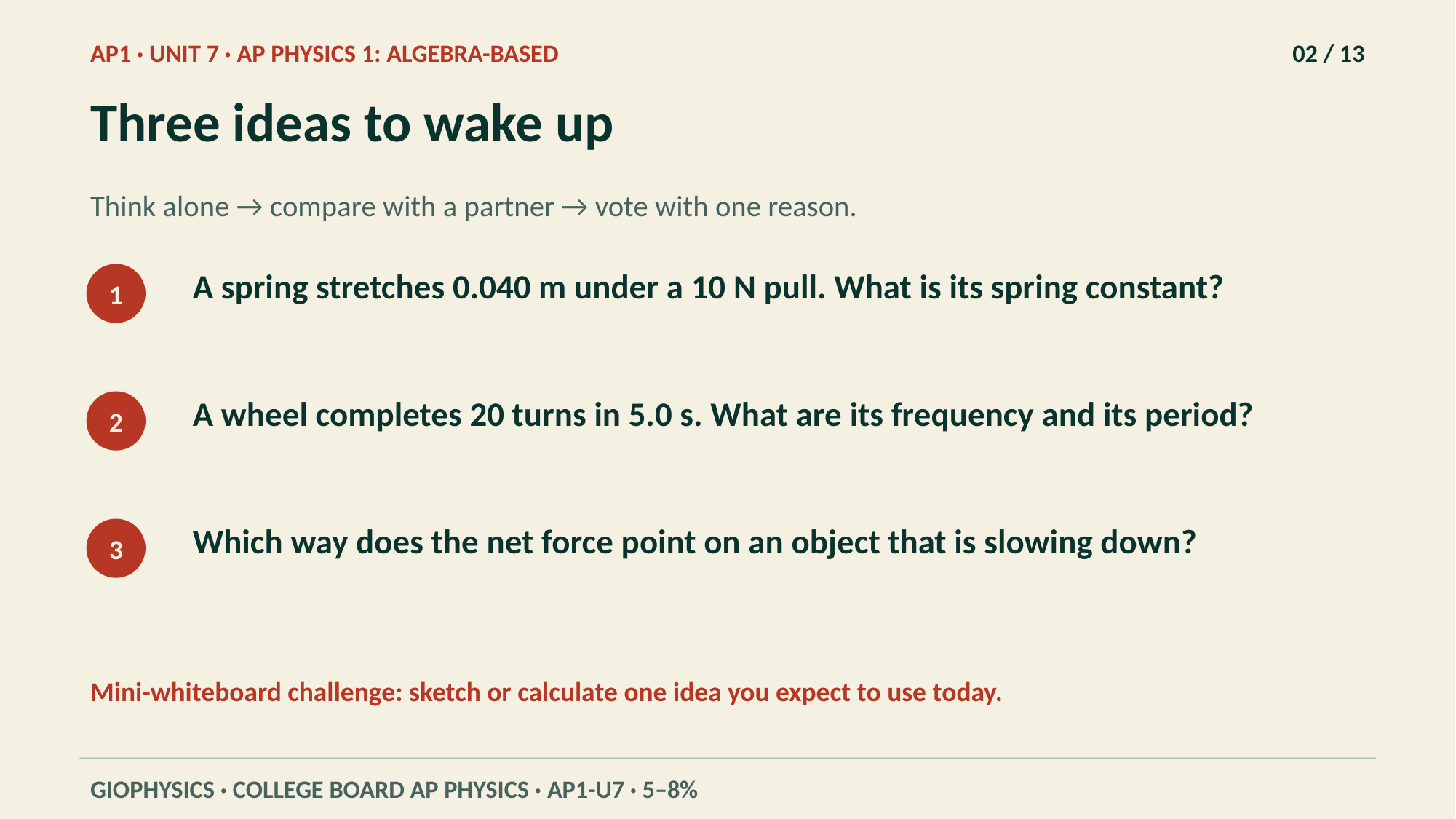

AP1 · UNIT 7 · AP PHYSICS 1: ALGEBRA-BASED
02 / 13
Three ideas to wake up
Think alone → compare with a partner → vote with one reason.
A spring stretches 0.040 m under a 10 N pull. What is its spring constant?

1
A wheel completes 20 turns in 5.0 s. What are its frequency and its period?

2
Which way does the net force point on an object that is slowing down?

3
Mini-whiteboard challenge: sketch or calculate one idea you expect to use today.

GIOPHYSICS · COLLEGE BOARD AP PHYSICS · AP1-U7 · 5–8%